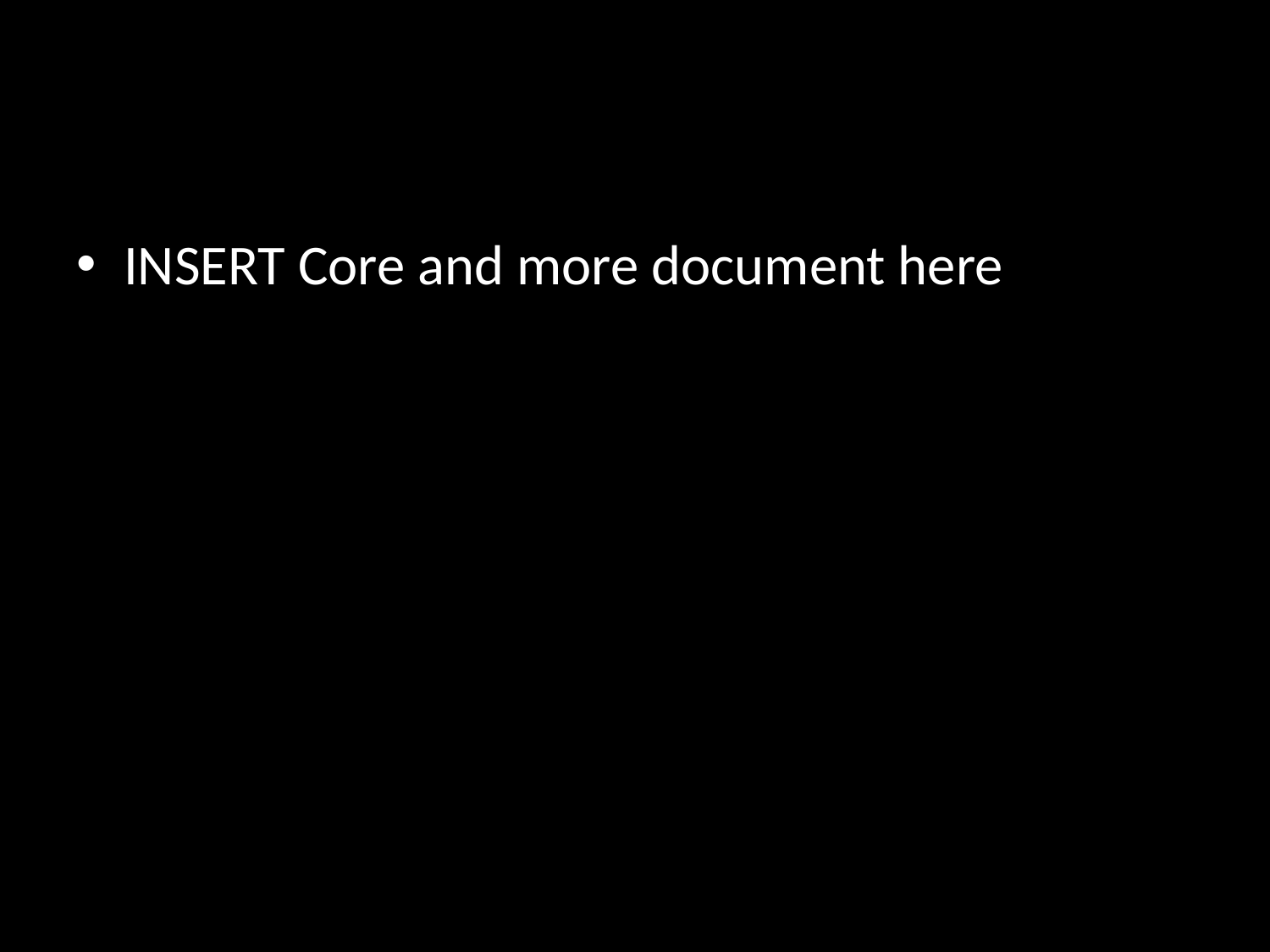

#
INSERT Core and more document here